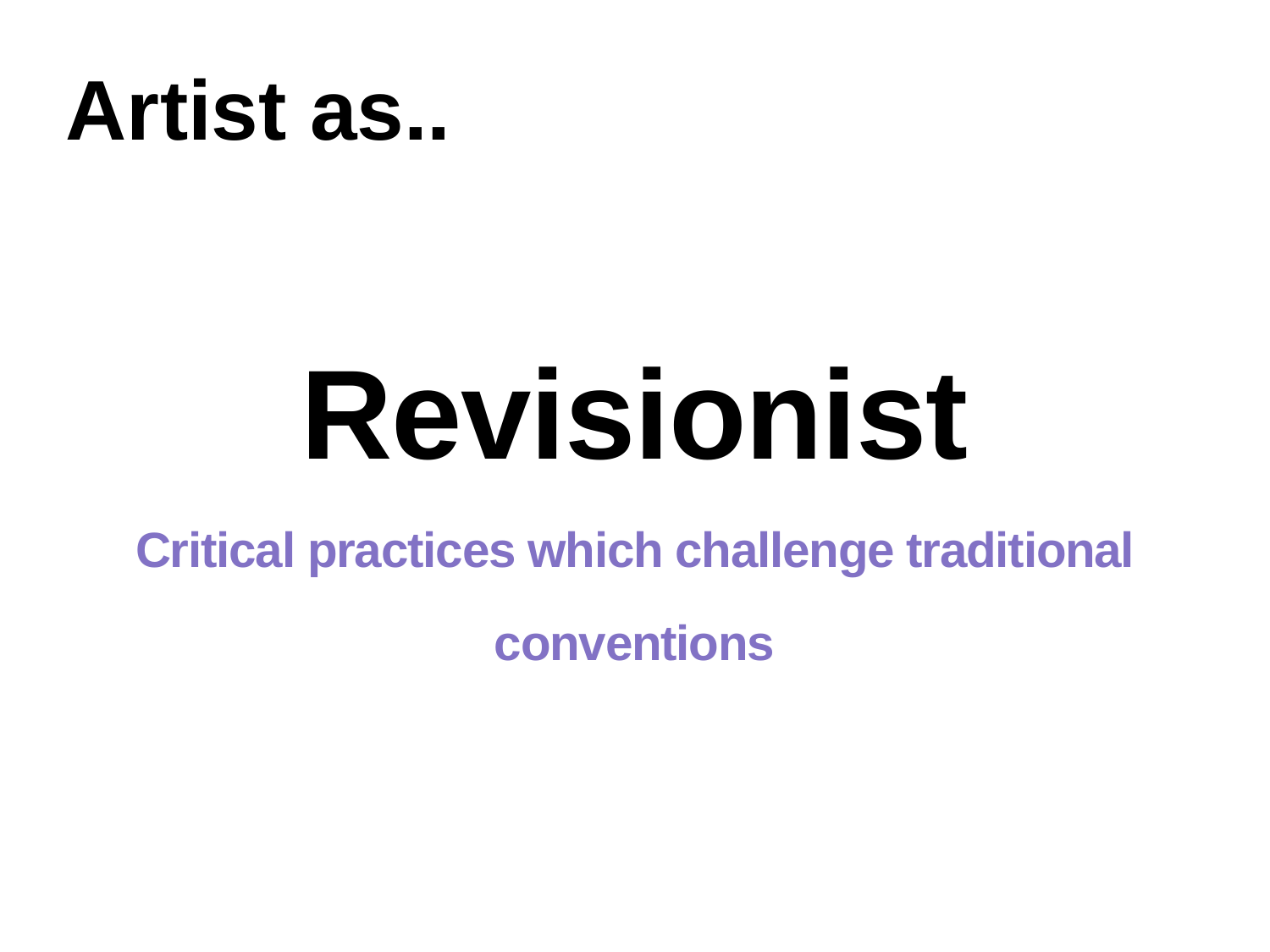

Artist as..
# Revisionist Critical practices which challenge traditional conventions